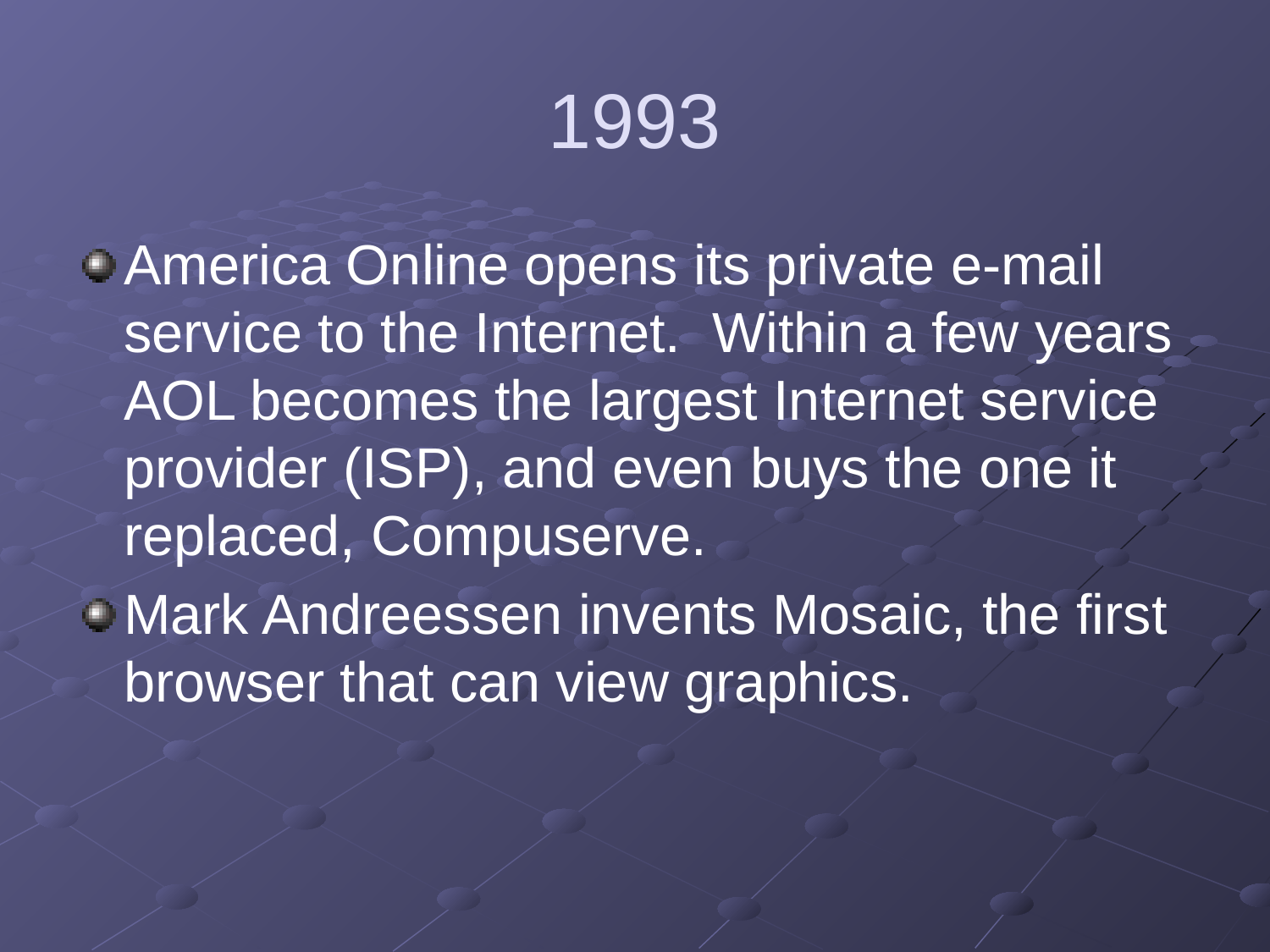

# 1993
America Online opens its private e-mail service to the Internet.  Within a few years AOL becomes the largest Internet service provider (ISP), and even buys the one it replaced, Compuserve.
Mark Andreessen invents Mosaic, the first browser that can view graphics.